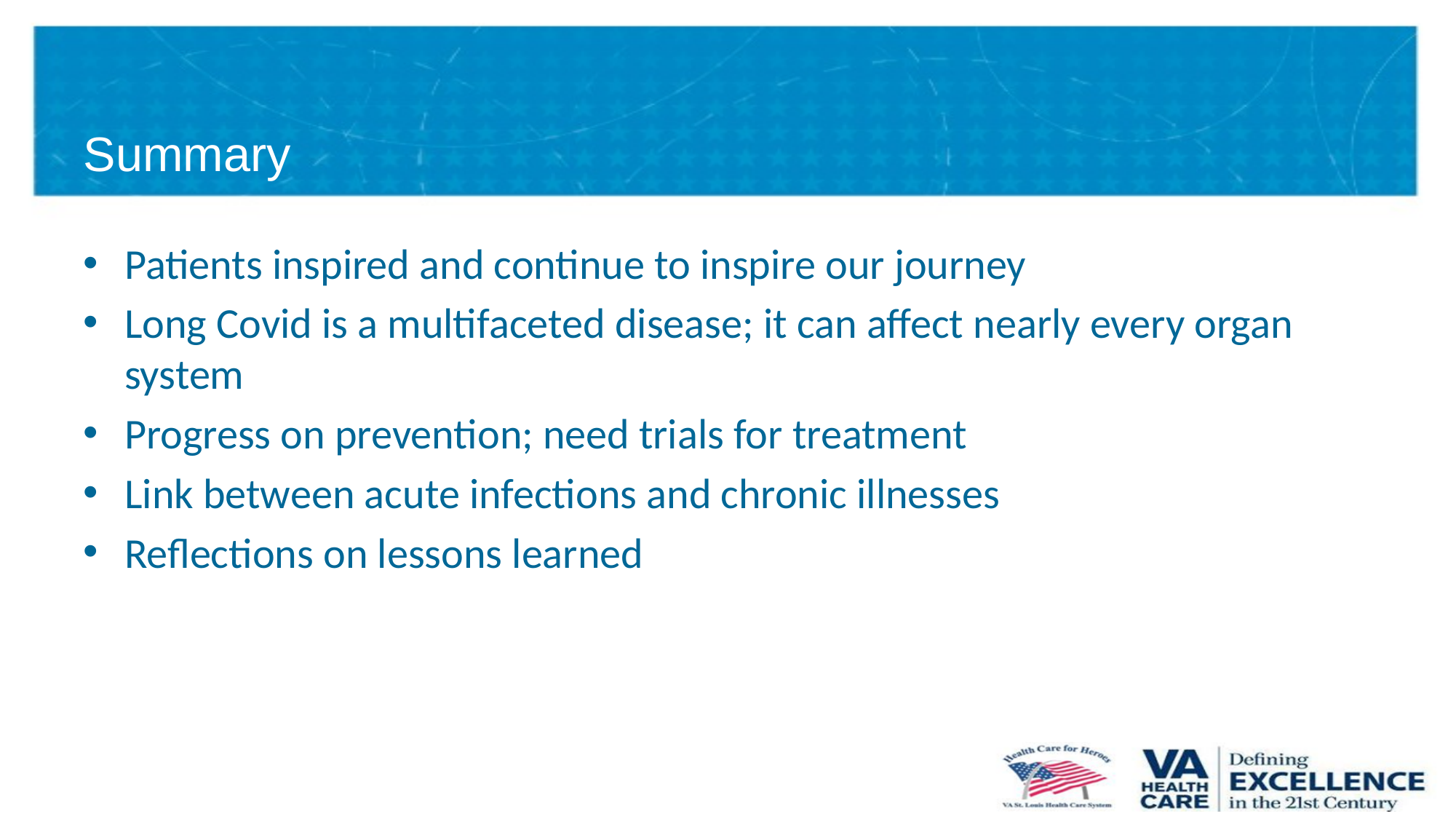

# Summary
Patients inspired and continue to inspire our journey
Long Covid is a multifaceted disease; it can affect nearly every organ system
Progress on prevention; need trials for treatment
Link between acute infections and chronic illnesses
Reflections on lessons learned